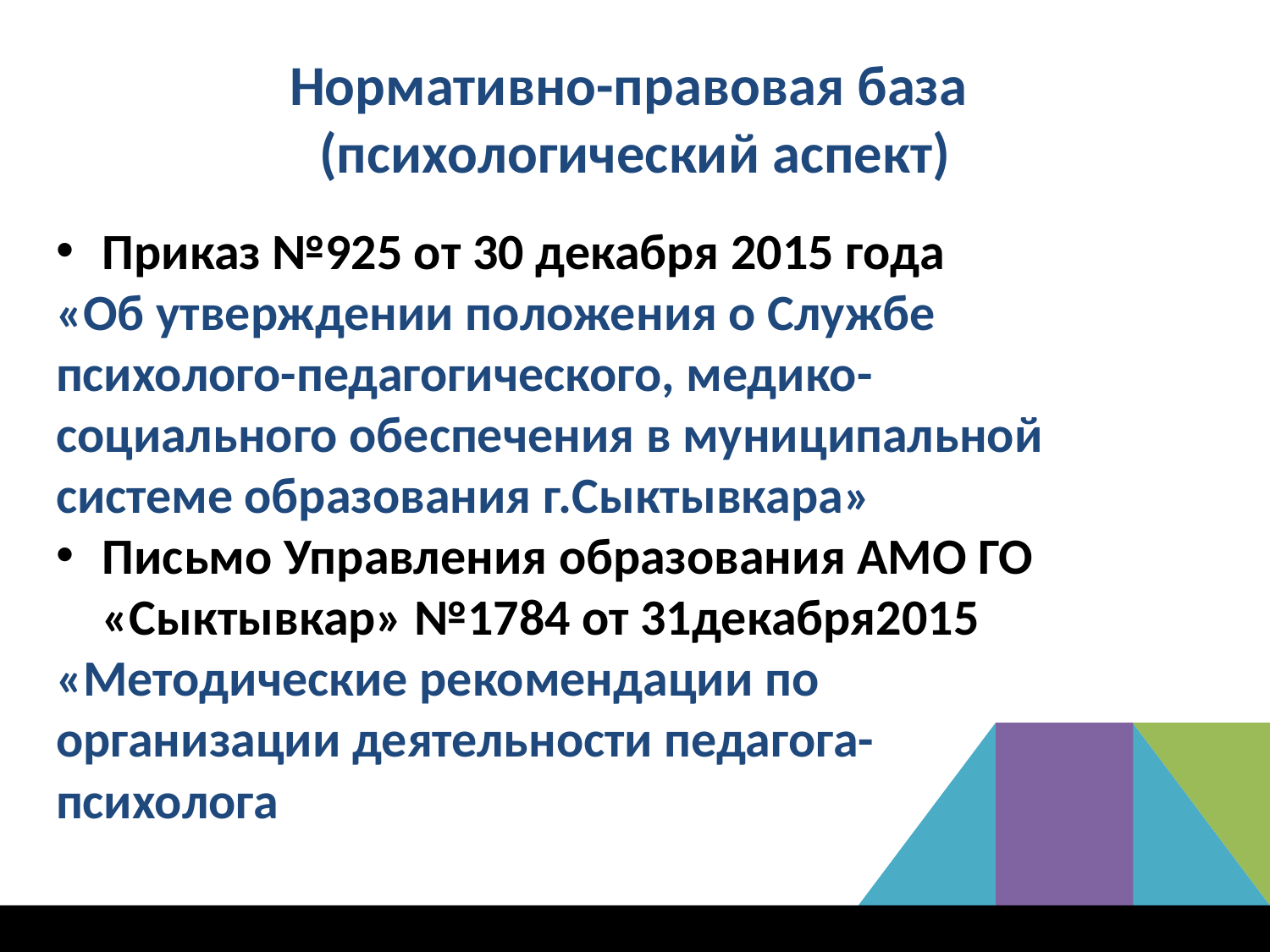

# Нормативно-правовая база (психологический аспект)
Приказ №925 от 30 декабря 2015 года
«Об утверждении положения о Службе
психолого-педагогического, медико-
социального обеспечения в муниципальной
системе образования г.Сыктывкара»
Письмо Управления образования АМО ГО «Сыктывкар» №1784 от 31декабря2015
«Методические рекомендации по
организации деятельности педагога-
психолога